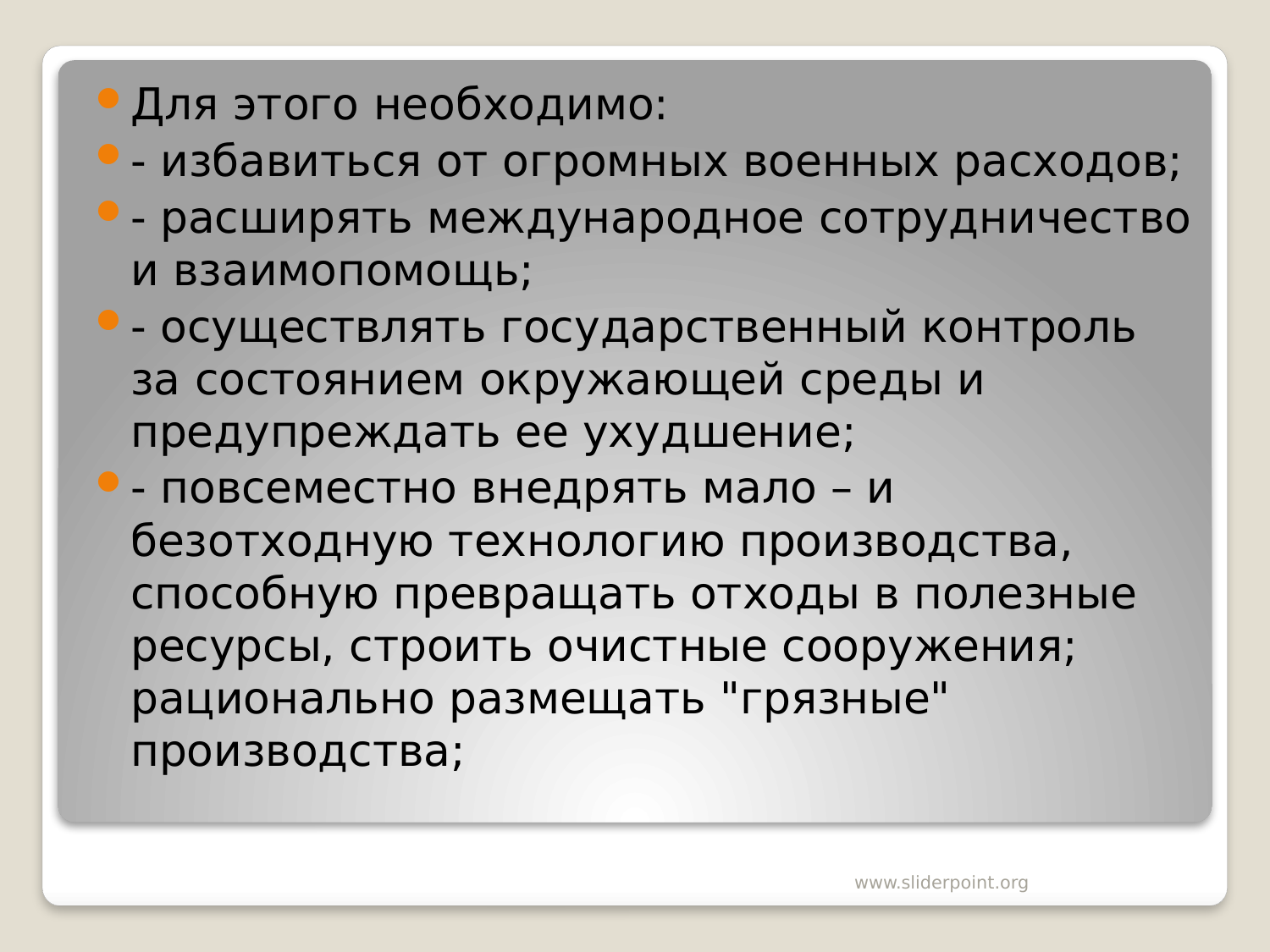

Для этого необходимо:
- избавиться от огромных военных расходов;
- расширять международное сотрудничество и взаимопомощь;
- осуществлять государственный контроль за состоянием окружающей среды и предупреждать ее ухудшение;
- повсеместно внедрять мало – и безотходную технологию производства, способную превращать отходы в полезные ресурсы, строить очистные сооружения; рационально размещать "грязные" производства;

www.sliderpoint.org